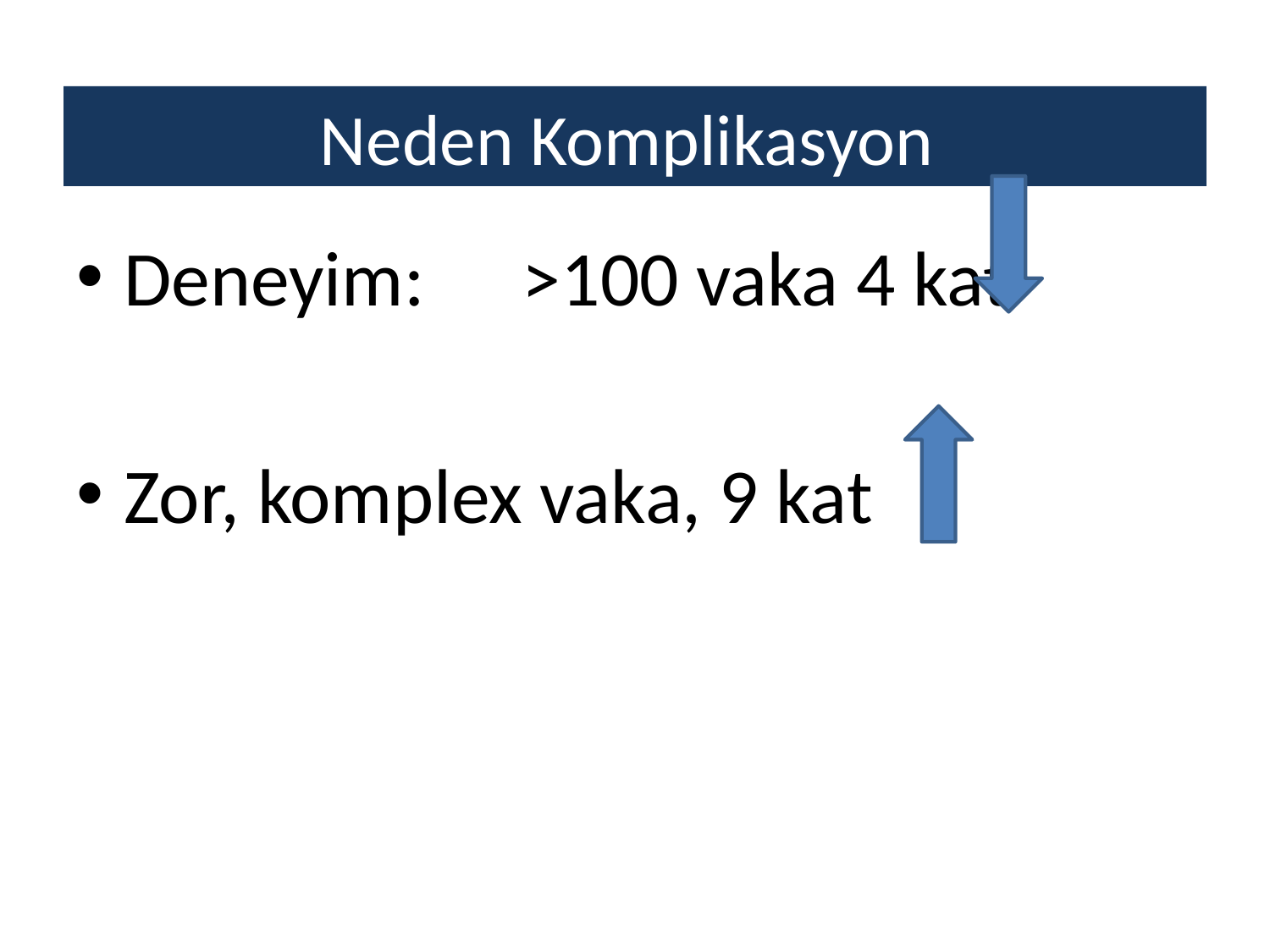

# Neden Komplikasyon

Deneyim:	 >100 vaka 4 kat

Zor, komplex vaka, 9 kat